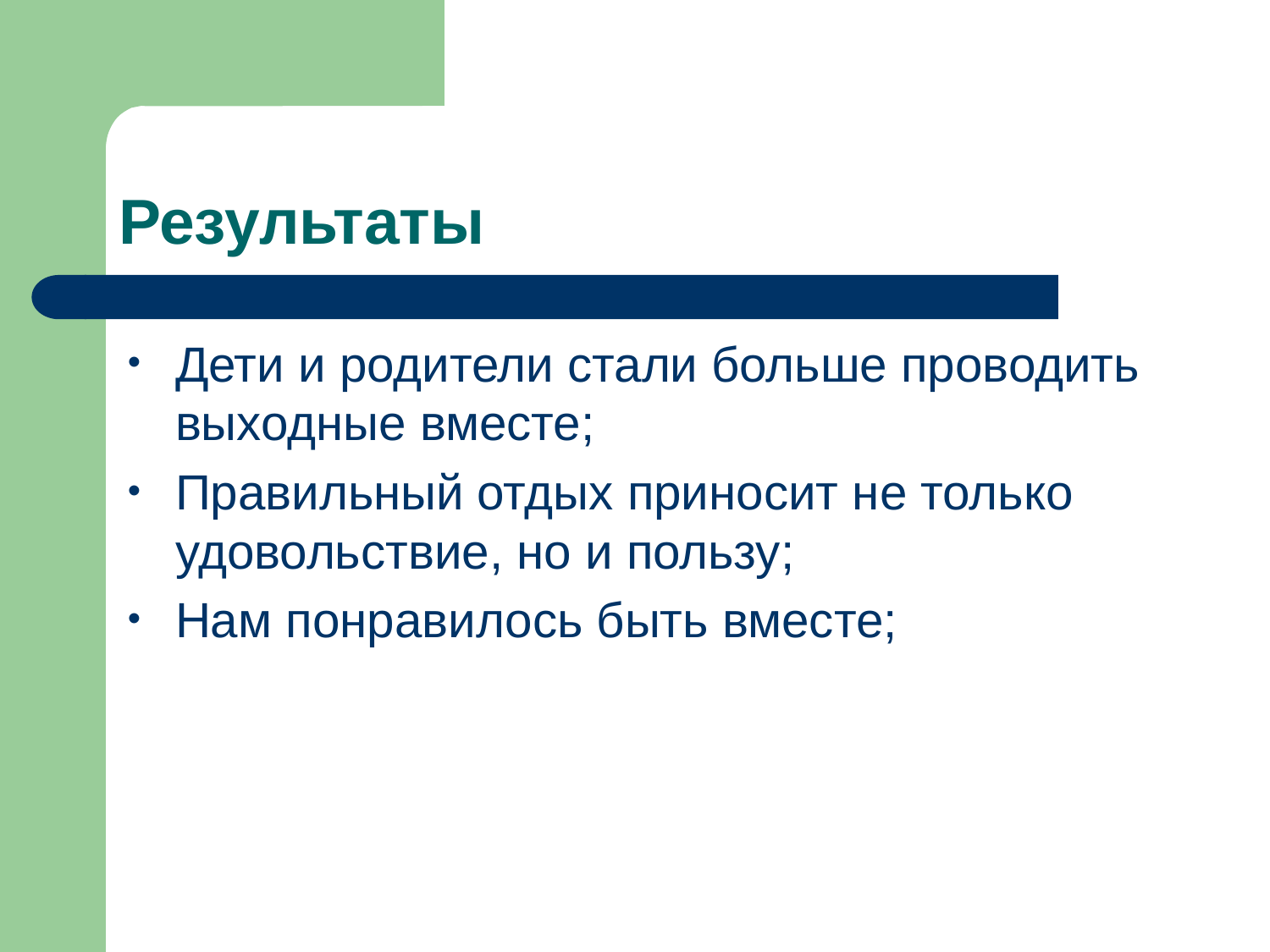

# Результаты
Дети и родители стали больше проводить выходные вместе;
Правильный отдых приносит не только удовольствие, но и пользу;
Нам понравилось быть вместе;